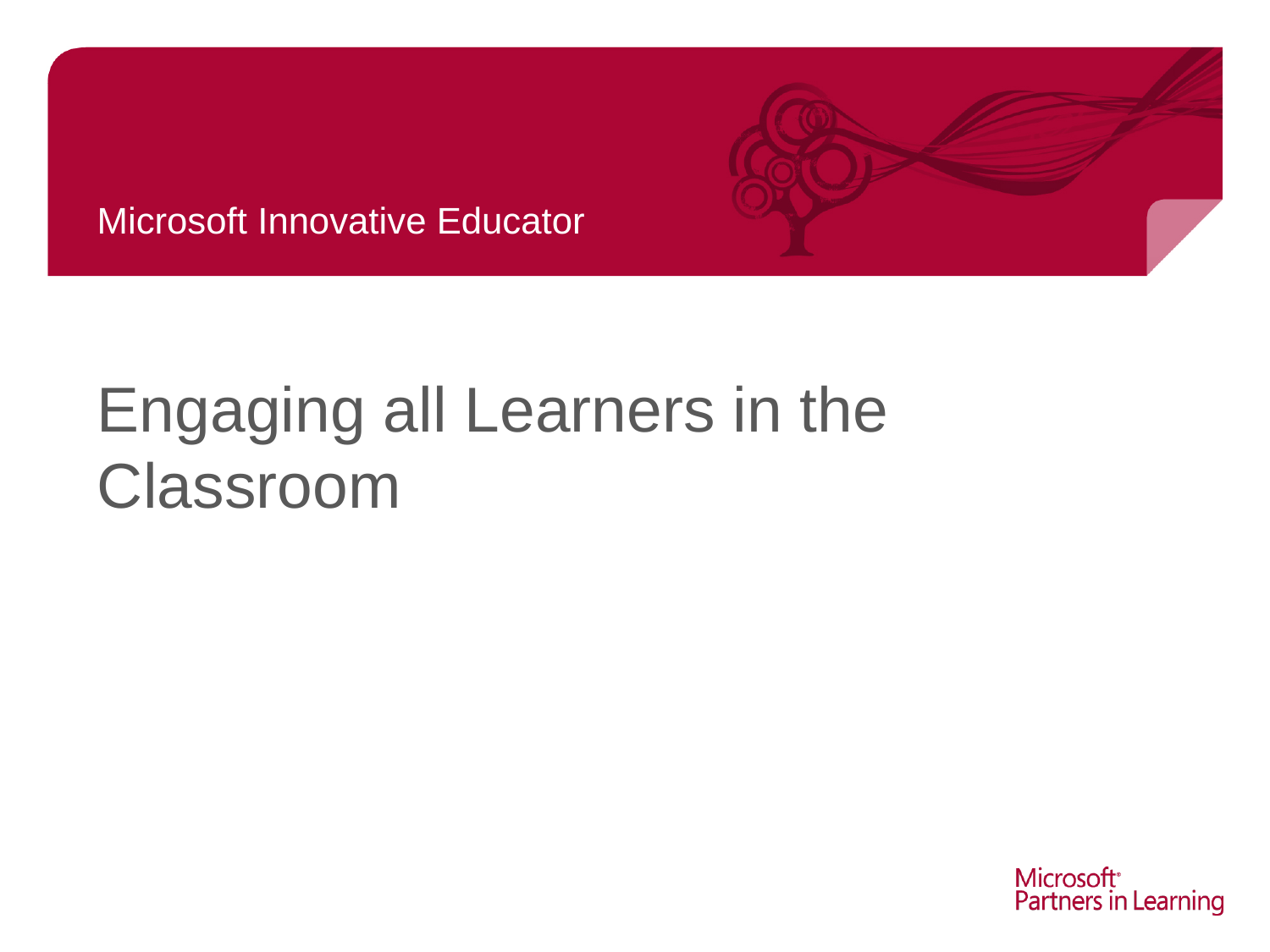

# Engaging all Learners in the Classroom